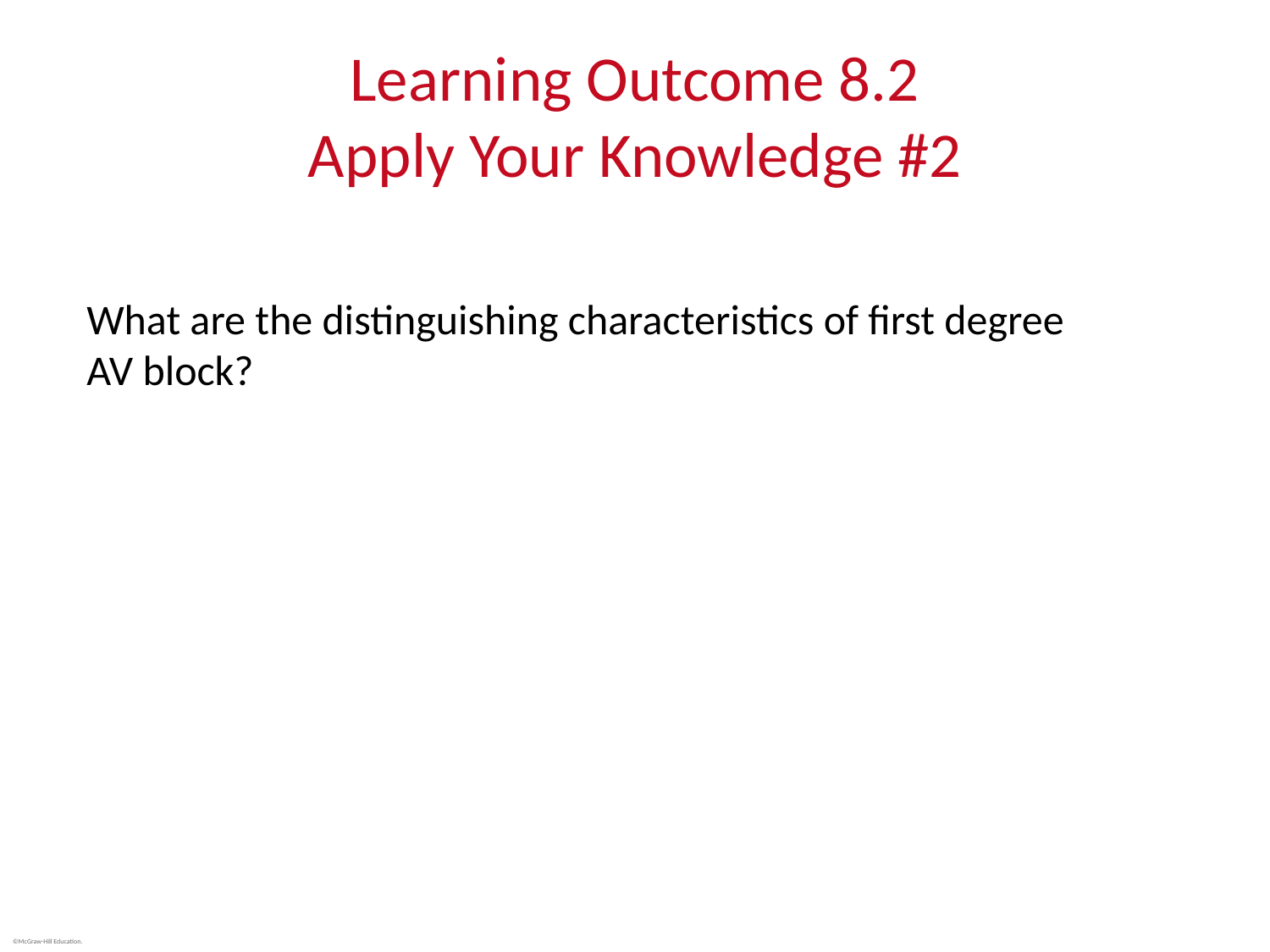

# Learning Outcome 8.2 Apply Your Knowledge #2
What are the distinguishing characteristics of first degree
AV block?